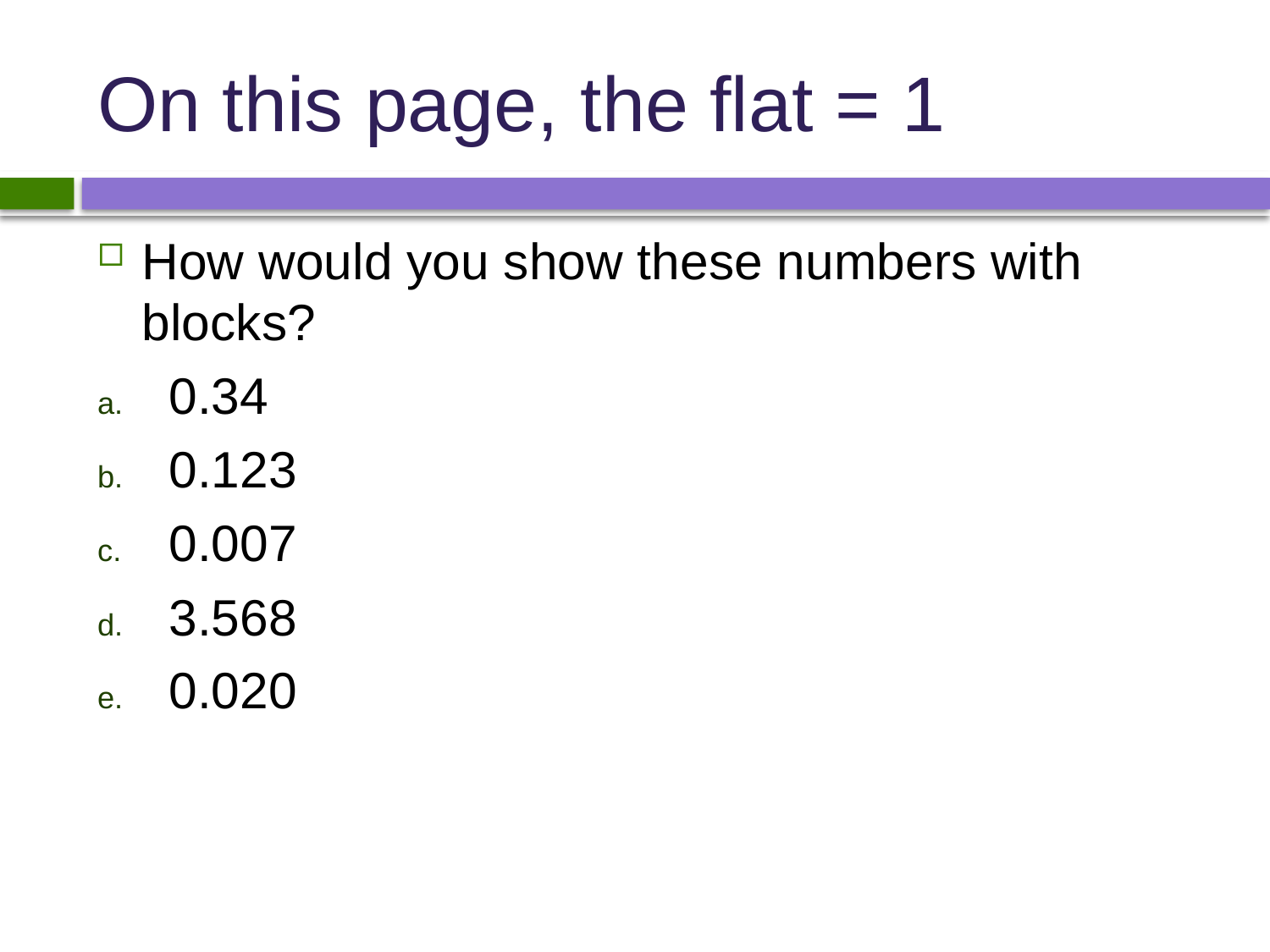

# On this page, the flat = 1
How would you show these numbers with blocks?
0.34
0.123
0.007
3.568
0.020